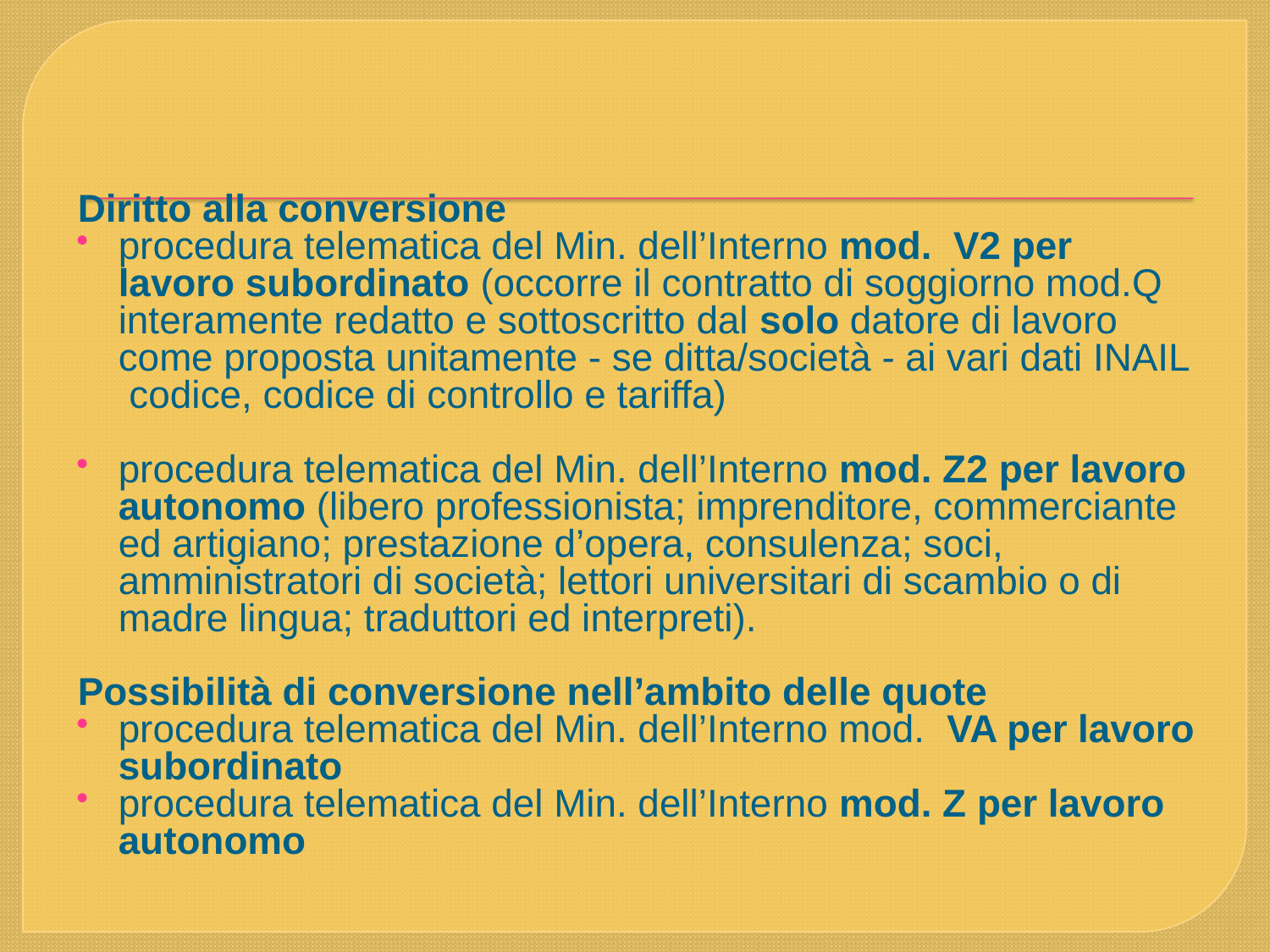

Diritto alla conversione
procedura telematica del Min. dell’Interno mod.  V2 per lavoro subordinato (occorre il contratto di soggiorno mod.Q interamente redatto e sottoscritto dal solo datore di lavoro come proposta unitamente - se ditta/società - ai vari dati INAIL  codice, codice di controllo e tariffa)

procedura telematica del Min. dell’Interno mod. Z2 per lavoro autonomo (libero professionista; imprenditore, commerciante ed artigiano; prestazione d’opera, consulenza; soci, amministratori di società; lettori universitari di scambio o di madre lingua; traduttori ed interpreti).

Possibilità di conversione nell’ambito delle quote
procedura telematica del Min. dell’Interno mod.  VA per lavoro subordinato
procedura telematica del Min. dell’Interno mod. Z per lavoro autonomo